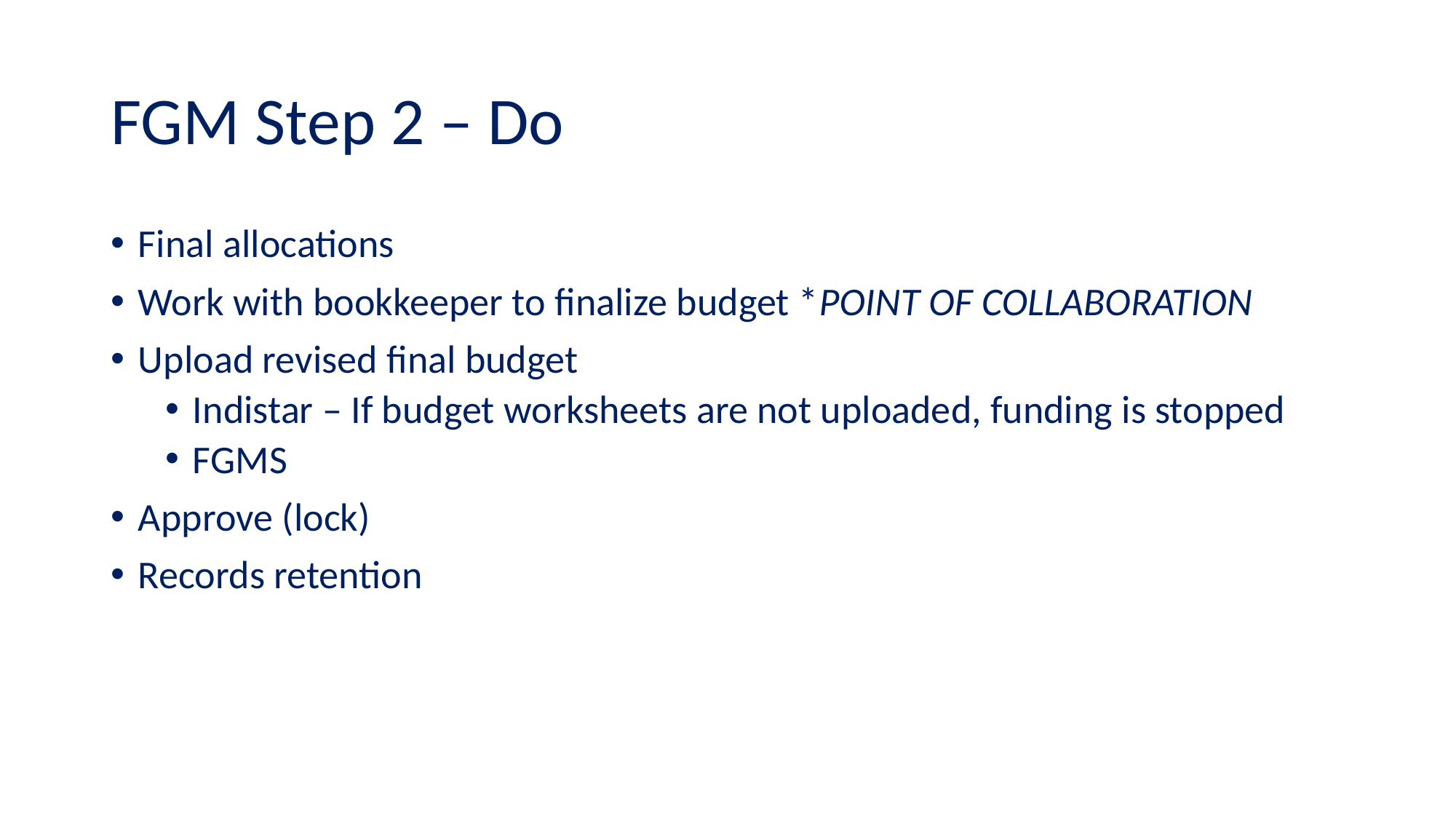

# FGM Step 2 – Do
Final allocations
Work with bookkeeper to finalize budget *POINT OF COLLABORATION
Upload revised final budget
Indistar – If budget worksheets are not uploaded, funding is stopped
FGMS
Approve (lock)
Records retention